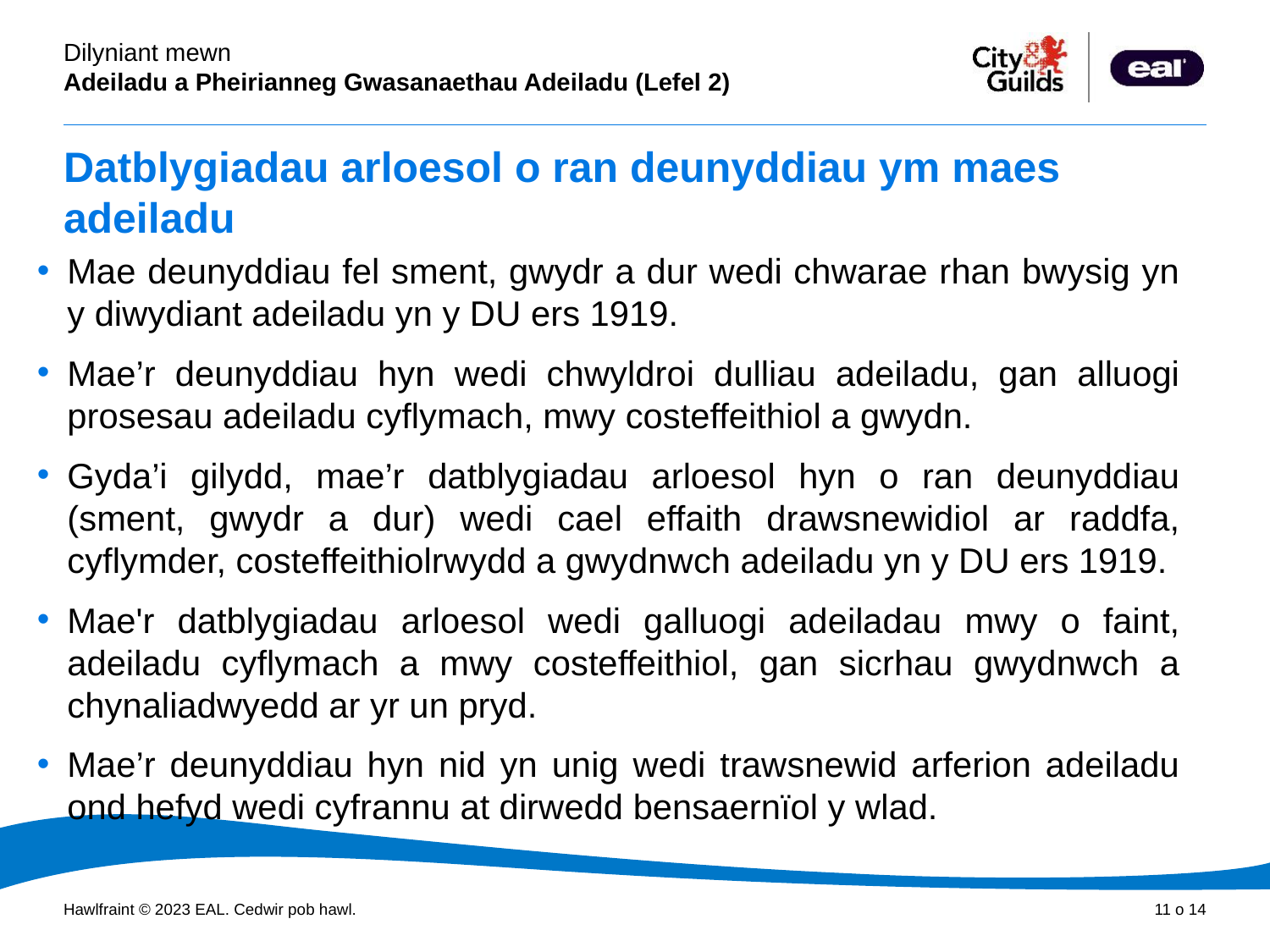

# Datblygiadau arloesol o ran deunyddiau ym maes adeiladu
Mae deunyddiau fel sment, gwydr a dur wedi chwarae rhan bwysig yn y diwydiant adeiladu yn y DU ers 1919.
Mae’r deunyddiau hyn wedi chwyldroi dulliau adeiladu, gan alluogi prosesau adeiladu cyflymach, mwy costeffeithiol a gwydn.
Gyda’i gilydd, mae’r datblygiadau arloesol hyn o ran deunyddiau (sment, gwydr a dur) wedi cael effaith drawsnewidiol ar raddfa, cyflymder, costeffeithiolrwydd a gwydnwch adeiladu yn y DU ers 1919.
Mae'r datblygiadau arloesol wedi galluogi adeiladau mwy o faint, adeiladu cyflymach a mwy costeffeithiol, gan sicrhau gwydnwch a chynaliadwyedd ar yr un pryd.
Mae’r deunyddiau hyn nid yn unig wedi trawsnewid arferion adeiladu ond hefyd wedi cyfrannu at dirwedd bensaernïol y wlad.